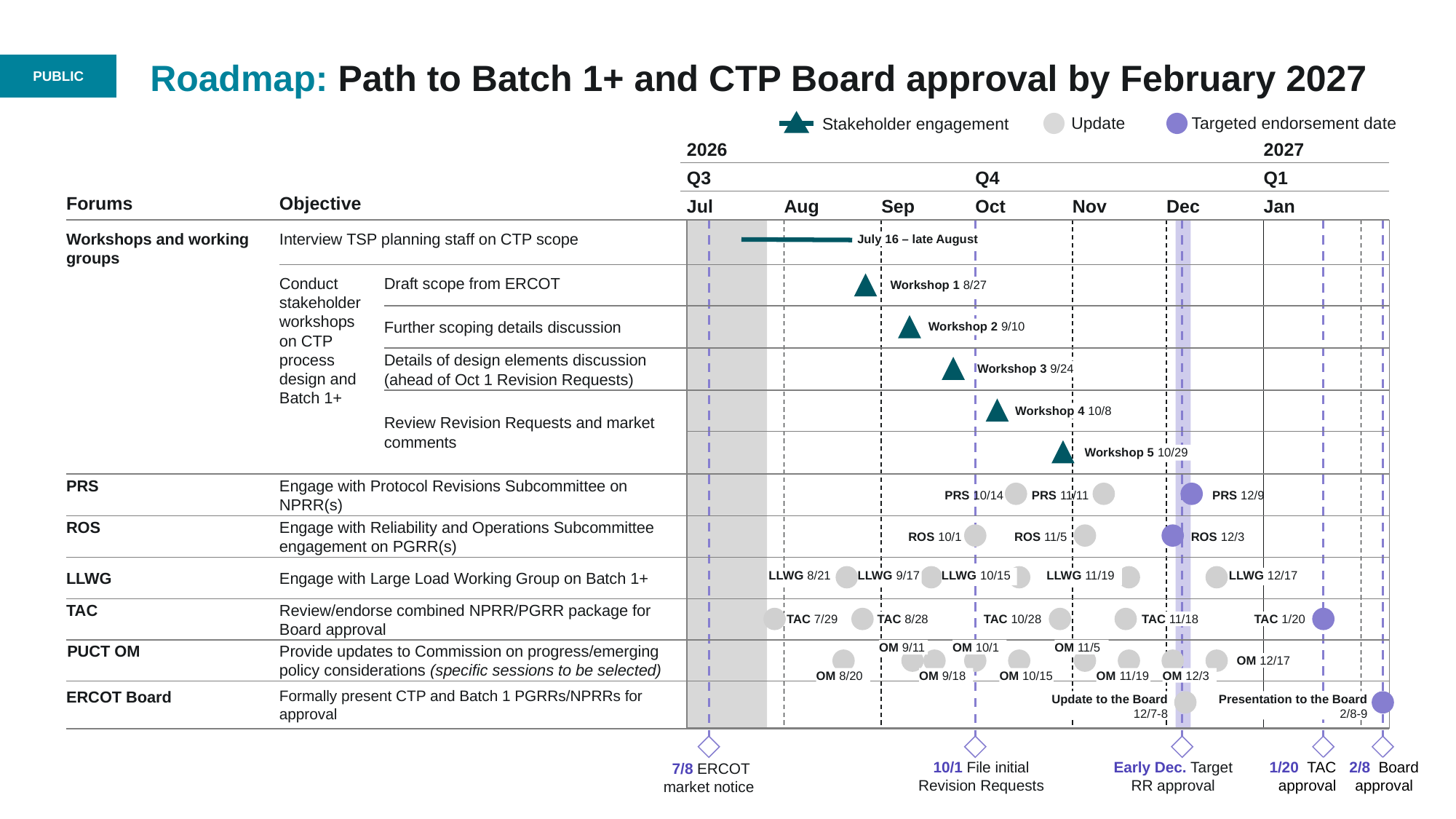

# Roadmap: Path to Batch 1+ and CTP Board approval by February 2027

Targeted endorsement date
Update

Stakeholder engagement
2026
2027
Q3
Q4
Q1
Jul
Aug
Sep
Oct
Nov
Dec
Jan

Forums
Objective

Workshops and working groups
Interview TSP planning staff on CTP scope
July 16 – late August
Conduct stakeholder workshops on CTP process design and Batch 1+
Draft scope from ERCOT

Workshop 1 8/27

Further scoping details discussion
Workshop 2 9/10
Details of design elements discussion (ahead of Oct 1 Revision Requests)

Workshop 3 9/24

Workshop 4 10/8
Review Revision Requests and market comments

Workshop 5 10/29
PRS
Engage with Protocol Revisions Subcommittee on NPRR(s)

PRS 10/14
PRS 11/11
PRS 12/9
ROS
Engage with Reliability and Operations Subcommittee engagement on PGRR(s)

ROS 10/1
ROS 11/5
ROS 12/3

LLWG 8/21
LLWG 9/17
LLWG 10/15
LLWG 11/19
LLWG 12/17
LLWG
Engage with Large Load Working Group on Batch 1+
TAC
Review/endorse combined NPRR/PGRR package for Board approval

TAC 7/29
TAC 8/28
TAC 10/28
TAC 11/18
TAC 1/20
OM 10/1
OM 11/5
OM 9/11
PUCT OM
Provide updates to Commission on progress/emerging policy considerations (specific sessions to be selected)

OM 12/17
OM 8/20
OM 9/18
OM 10/15
OM 11/19
OM 12/3
ERCOT Board
Formally present CTP and Batch 1 PGRRs/NPRRs for approval
Update to the Board
12/7-8
Presentation to the Board
2/8-9

1/20  TAC approval
2/8  Board approval
10/1 File initial Revision Requests
Early Dec. Target RR approval
7/8 ERCOT market notice